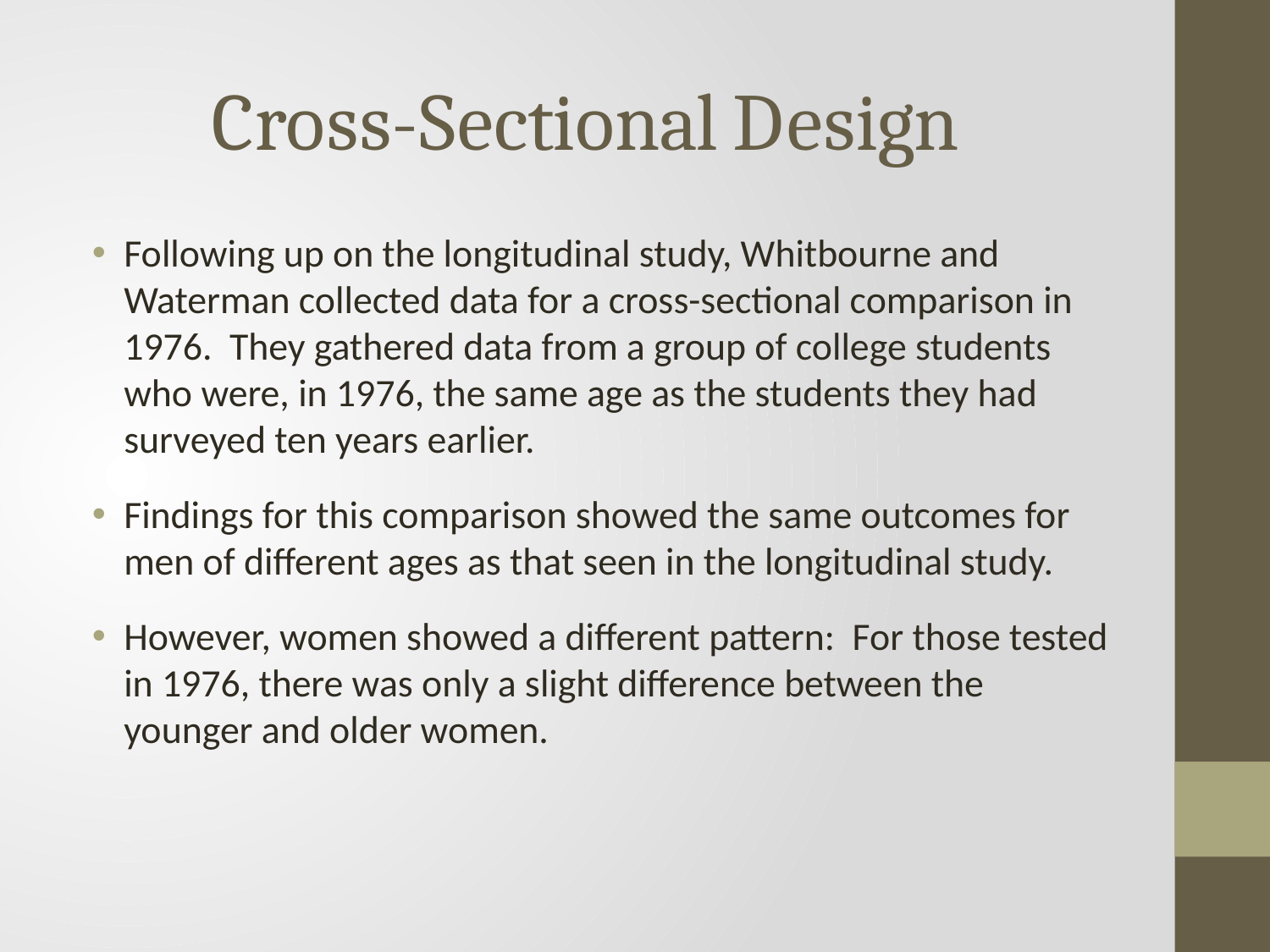

# Cross-Sectional Design
Following up on the longitudinal study, Whitbourne and Waterman collected data for a cross-sectional comparison in 1976.  They gathered data from a group of college students who were, in 1976, the same age as the students they had surveyed ten years earlier.
Findings for this comparison showed the same outcomes for men of different ages as that seen in the longitudinal study.
However, women showed a different pattern:  For those tested in 1976, there was only a slight difference between the younger and older women.